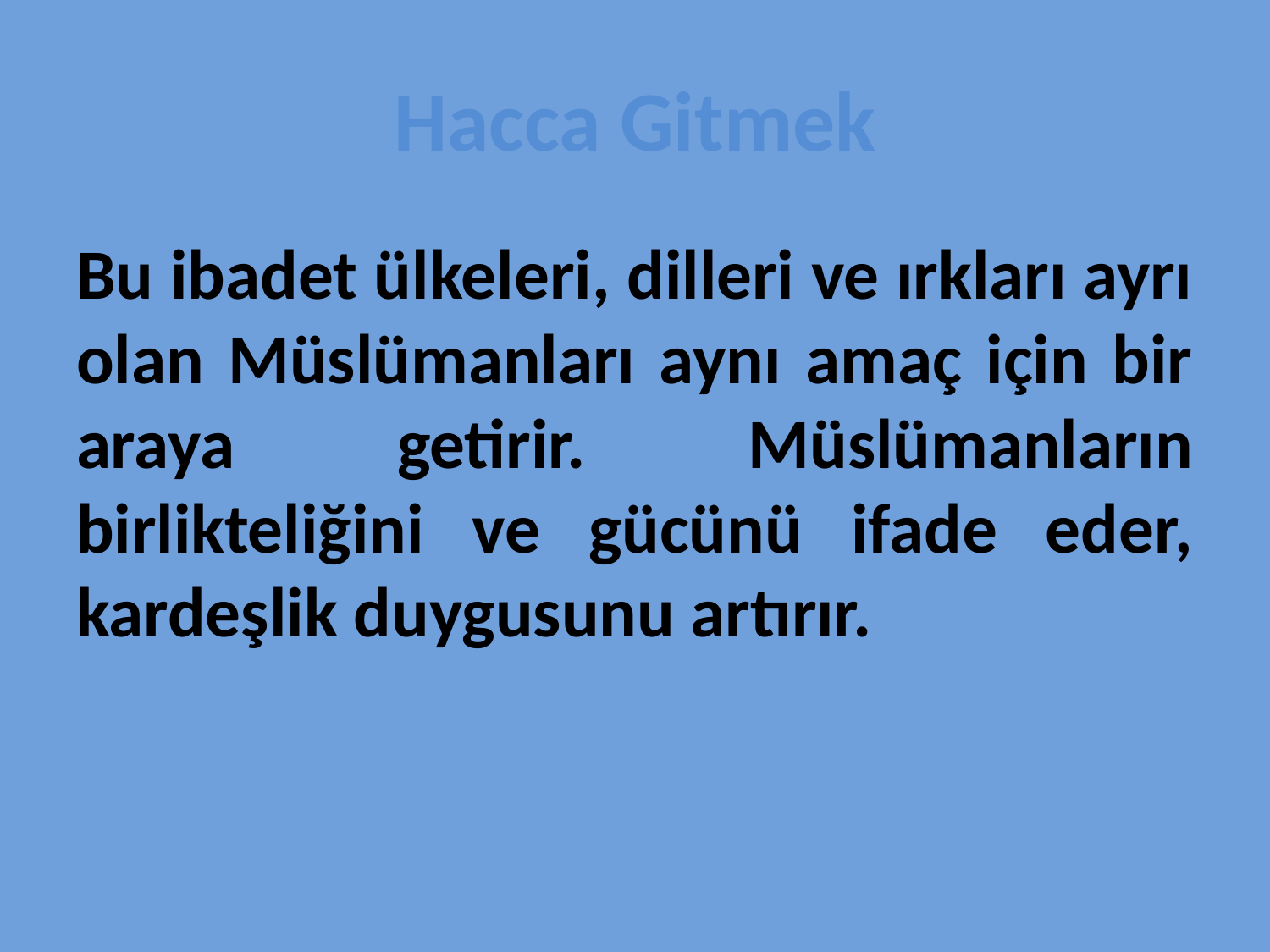

# Hacca Gitmek
Bu ibadet ülkeleri, dilleri ve ırkları ayrı olan Müslümanları aynı amaç için bir araya getirir. Müslümanların birlikteliğini ve gücünü ifade eder, kardeşlik duygusunu artırır.